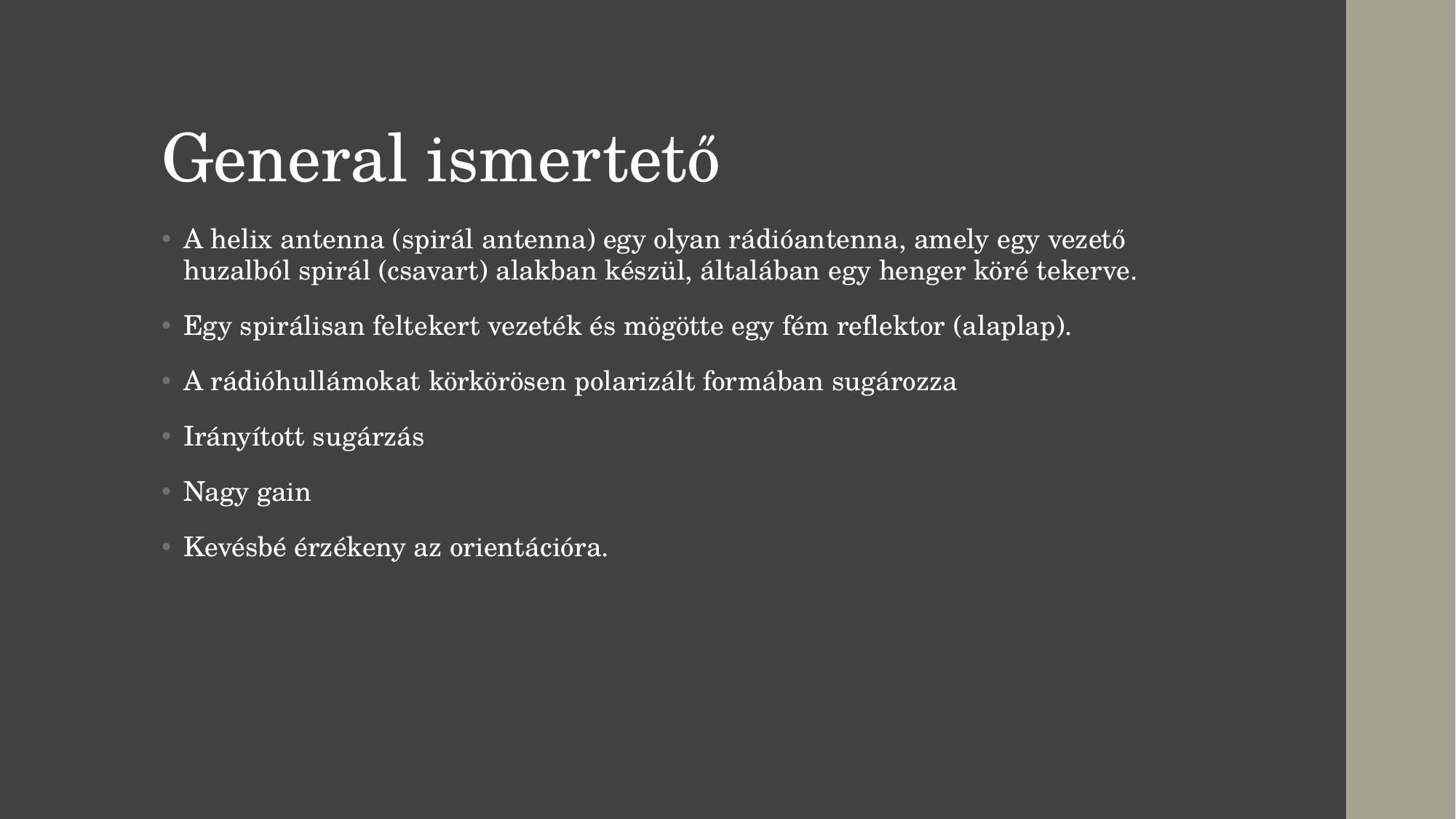

# General ismertető
A helix antenna (spirál antenna) egy olyan rádióantenna, amely egy vezető huzalból spirál (csavart) alakban készül, általában egy henger köré tekerve.
Egy spirálisan feltekert vezeték és mögötte egy fém reflektor (alaplap).
A rádióhullámokat körkörösen polarizált formában sugározza
Irányított sugárzás
Nagy gain
Kevésbé érzékeny az orientációra.